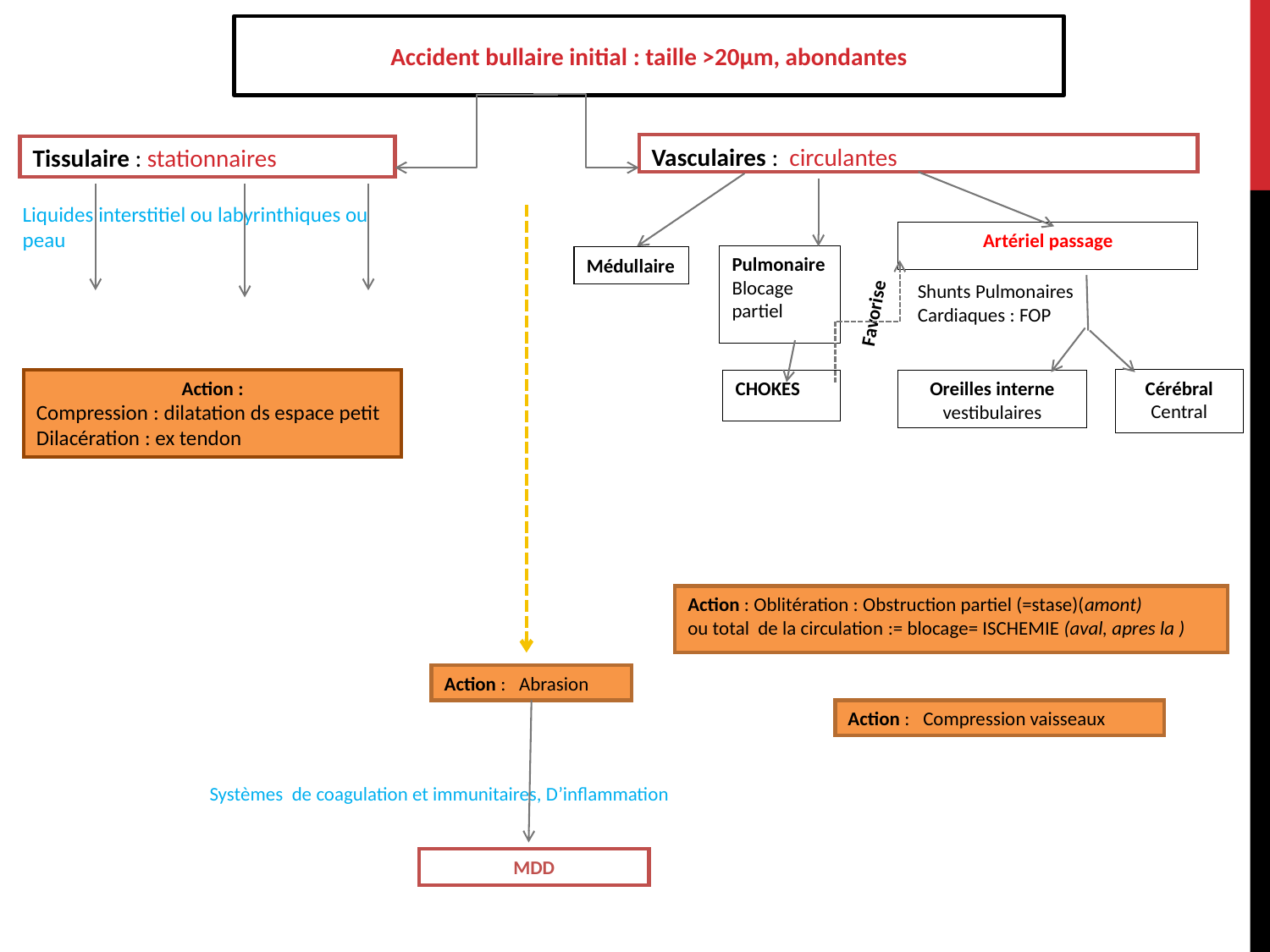

Accident bullaire initial : taille >20µm, abondantes

Vasculaires :  circulantes
Tissulaire : stationnaires

Liquides interstitiel ou labyrinthiques ou peau
Artériel passage
Pulmonaire Blocage partiel
Médullaire
Shunts Pulmonaires Cardiaques : FOP

Favorise
Action :
Compression : dilatation ds espace petit
Dilacération : ex tendon

Cérébral
Central
Oreilles interne vestibulaires
CHOKES
Action : Oblitération : Obstruction partiel (=stase)(amont)
ou total  de la circulation := blocage= ISCHEMIE (aval, apres la )

Action :   Abrasion

Action :   Compression vaisseaux

Systèmes  de coagulation et immunitaires, D’inflammation
MDD